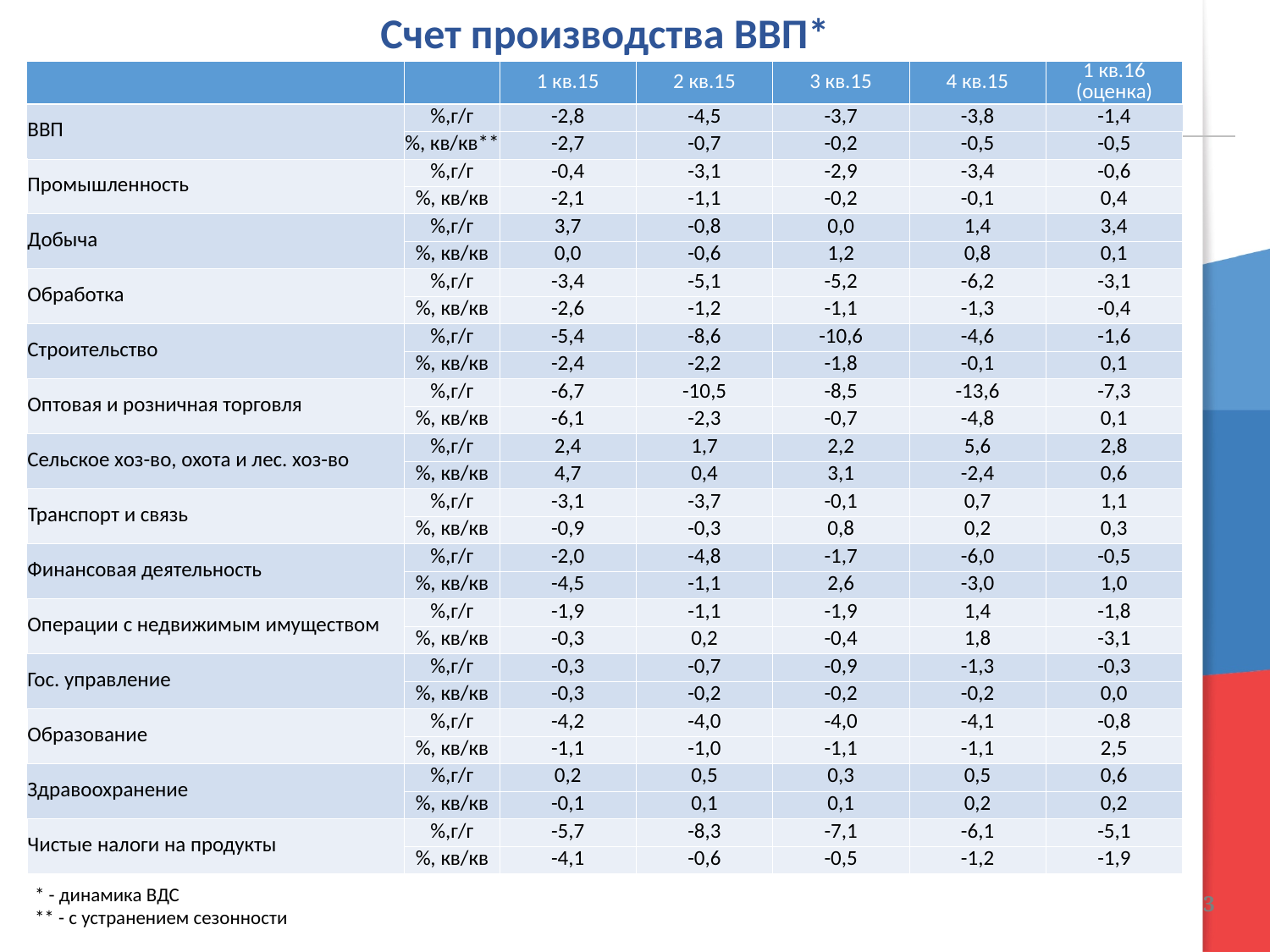

Счет производства ВВП*
|  |  | 1 кв.15 | 2 кв.15 | 3 кв.15 | 4 кв.15 | 1 кв.16 (оценка) |
| --- | --- | --- | --- | --- | --- | --- |
| ВВП | %,г/г | -2,8 | -4,5 | -3,7 | -3,8 | -1,4 |
|  | %, кв/кв\*\* | -2,7 | -0,7 | -0,2 | -0,5 | -0,5 |
| Промышленность | %,г/г | -0,4 | -3,1 | -2,9 | -3,4 | -0,6 |
|  | %, кв/кв | -2,1 | -1,1 | -0,2 | -0,1 | 0,4 |
| Добыча | %,г/г | 3,7 | -0,8 | 0,0 | 1,4 | 3,4 |
|  | %, кв/кв | 0,0 | -0,6 | 1,2 | 0,8 | 0,1 |
| Обработка | %,г/г | -3,4 | -5,1 | -5,2 | -6,2 | -3,1 |
|  | %, кв/кв | -2,6 | -1,2 | -1,1 | -1,3 | -0,4 |
| Строительство | %,г/г | -5,4 | -8,6 | -10,6 | -4,6 | -1,6 |
|  | %, кв/кв | -2,4 | -2,2 | -1,8 | -0,1 | 0,1 |
| Оптовая и розничная торговля | %,г/г | -6,7 | -10,5 | -8,5 | -13,6 | -7,3 |
|  | %, кв/кв | -6,1 | -2,3 | -0,7 | -4,8 | 0,1 |
| Сельское хоз-во, охота и лес. хоз-во | %,г/г | 2,4 | 1,7 | 2,2 | 5,6 | 2,8 |
|  | %, кв/кв | 4,7 | 0,4 | 3,1 | -2,4 | 0,6 |
| Транспорт и связь | %,г/г | -3,1 | -3,7 | -0,1 | 0,7 | 1,1 |
|  | %, кв/кв | -0,9 | -0,3 | 0,8 | 0,2 | 0,3 |
| Финансовая деятельность | %,г/г | -2,0 | -4,8 | -1,7 | -6,0 | -0,5 |
|  | %, кв/кв | -4,5 | -1,1 | 2,6 | -3,0 | 1,0 |
| Операции с недвижимым имуществом | %,г/г | -1,9 | -1,1 | -1,9 | 1,4 | -1,8 |
|  | %, кв/кв | -0,3 | 0,2 | -0,4 | 1,8 | -3,1 |
| Гос. управление | %,г/г | -0,3 | -0,7 | -0,9 | -1,3 | -0,3 |
|  | %, кв/кв | -0,3 | -0,2 | -0,2 | -0,2 | 0,0 |
| Образование | %,г/г | -4,2 | -4,0 | -4,0 | -4,1 | -0,8 |
|  | %, кв/кв | -1,1 | -1,0 | -1,1 | -1,1 | 2,5 |
| Здравоохранение | %,г/г | 0,2 | 0,5 | 0,3 | 0,5 | 0,6 |
|  | %, кв/кв | -0,1 | 0,1 | 0,1 | 0,2 | 0,2 |
| Чистые налоги на продукты | %,г/г | -5,7 | -8,3 | -7,1 | -6,1 | -5,1 |
|  | %, кв/кв | -4,1 | -0,6 | -0,5 | -1,2 | -1,9 |
* - динамика ВДС
** - с устранением сезонности